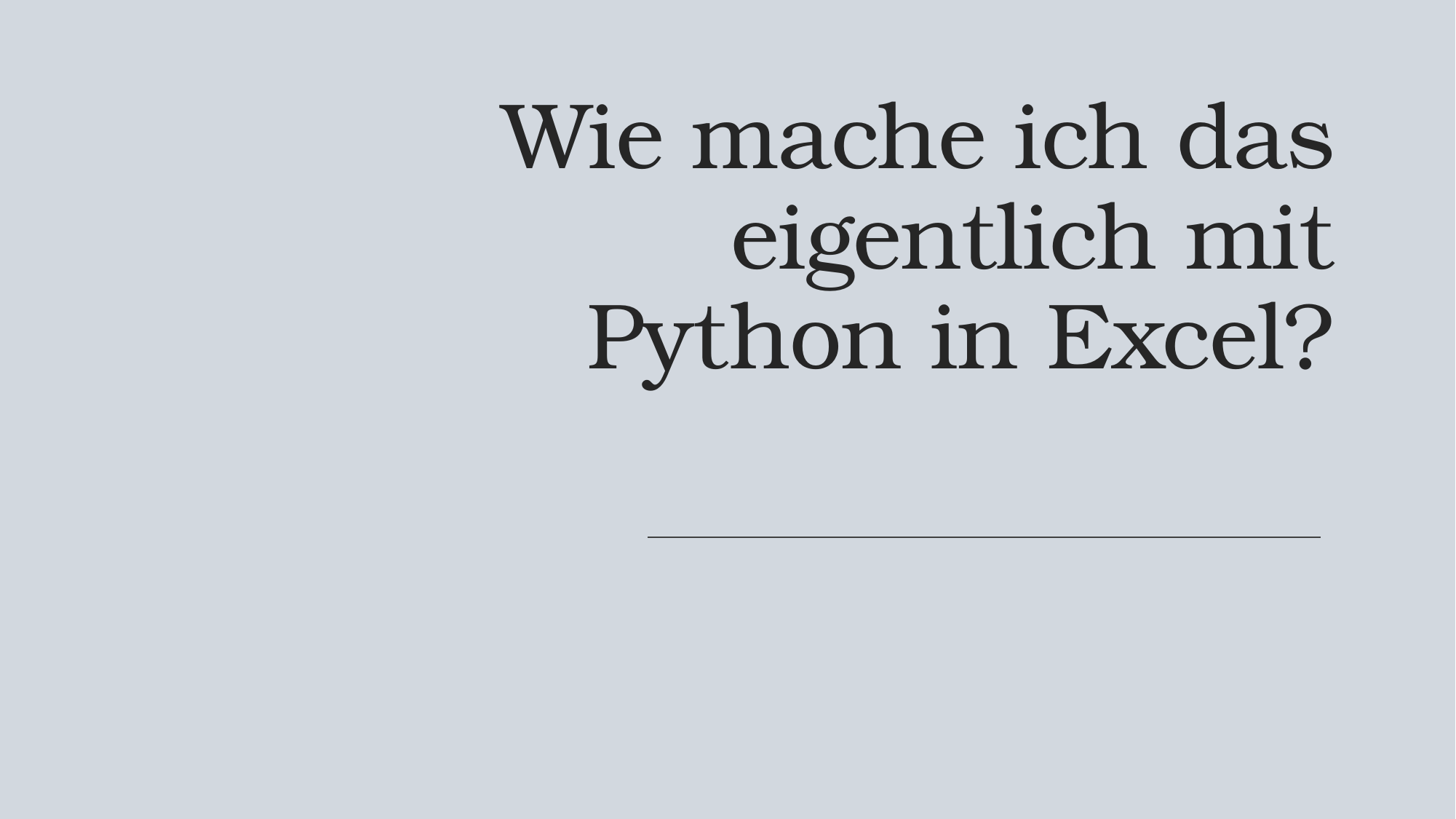

# Wie mache ich das eigentlich mit Python in Excel?